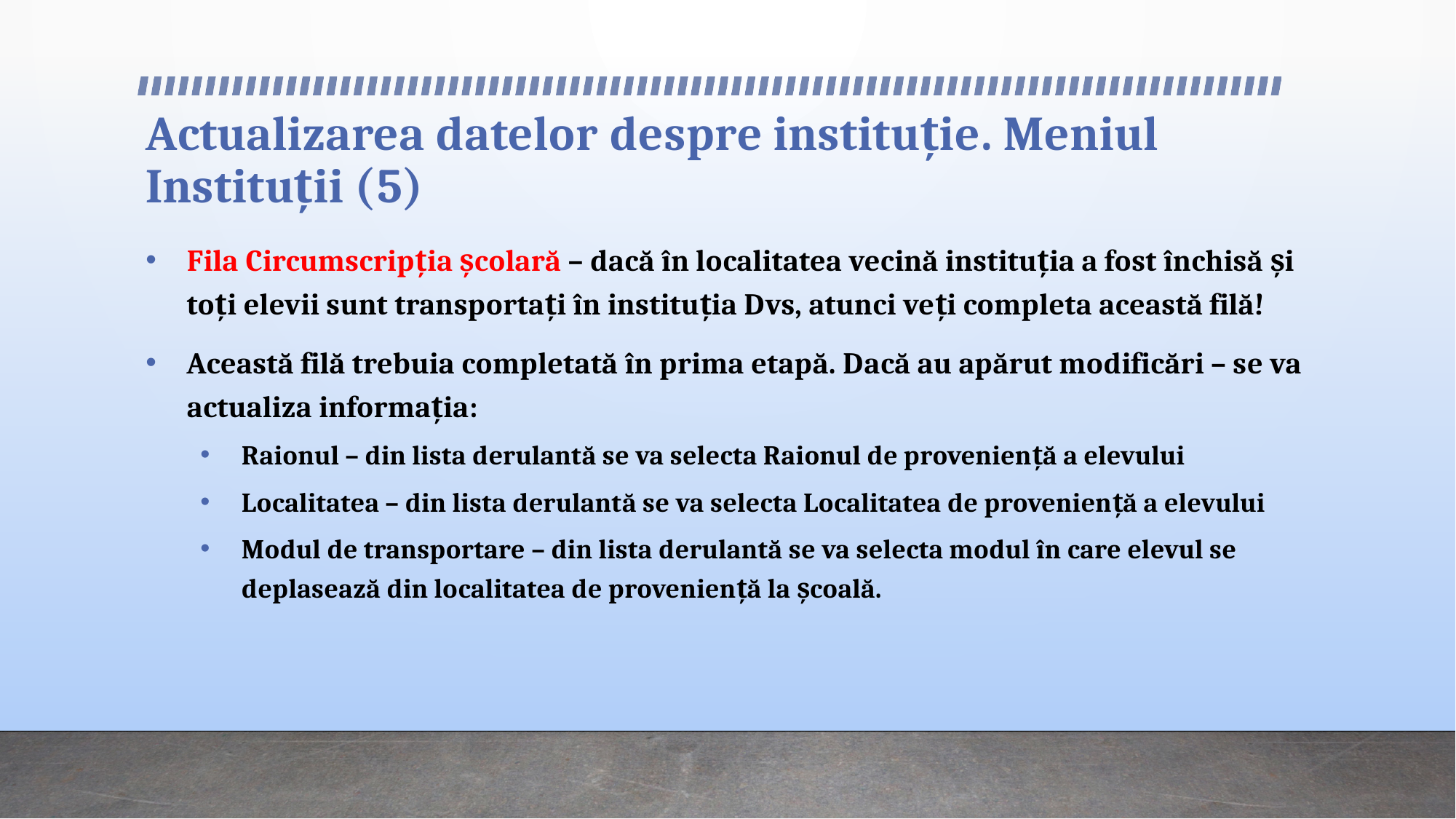

# Actualizarea datelor despre instituție. Meniul Instituții (5)
Fila Circumscripția școlară – dacă în localitatea vecină instituția a fost închisă și toți elevii sunt transportați în instituția Dvs, atunci veți completa această filă!
Această filă trebuia completată în prima etapă. Dacă au apărut modificări – se va actualiza informația:
Raionul – din lista derulantă se va selecta Raionul de proveniență a elevului
Localitatea – din lista derulantă se va selecta Localitatea de proveniență a elevului
Modul de transportare – din lista derulantă se va selecta modul în care elevul se deplasează din localitatea de proveniență la școală.